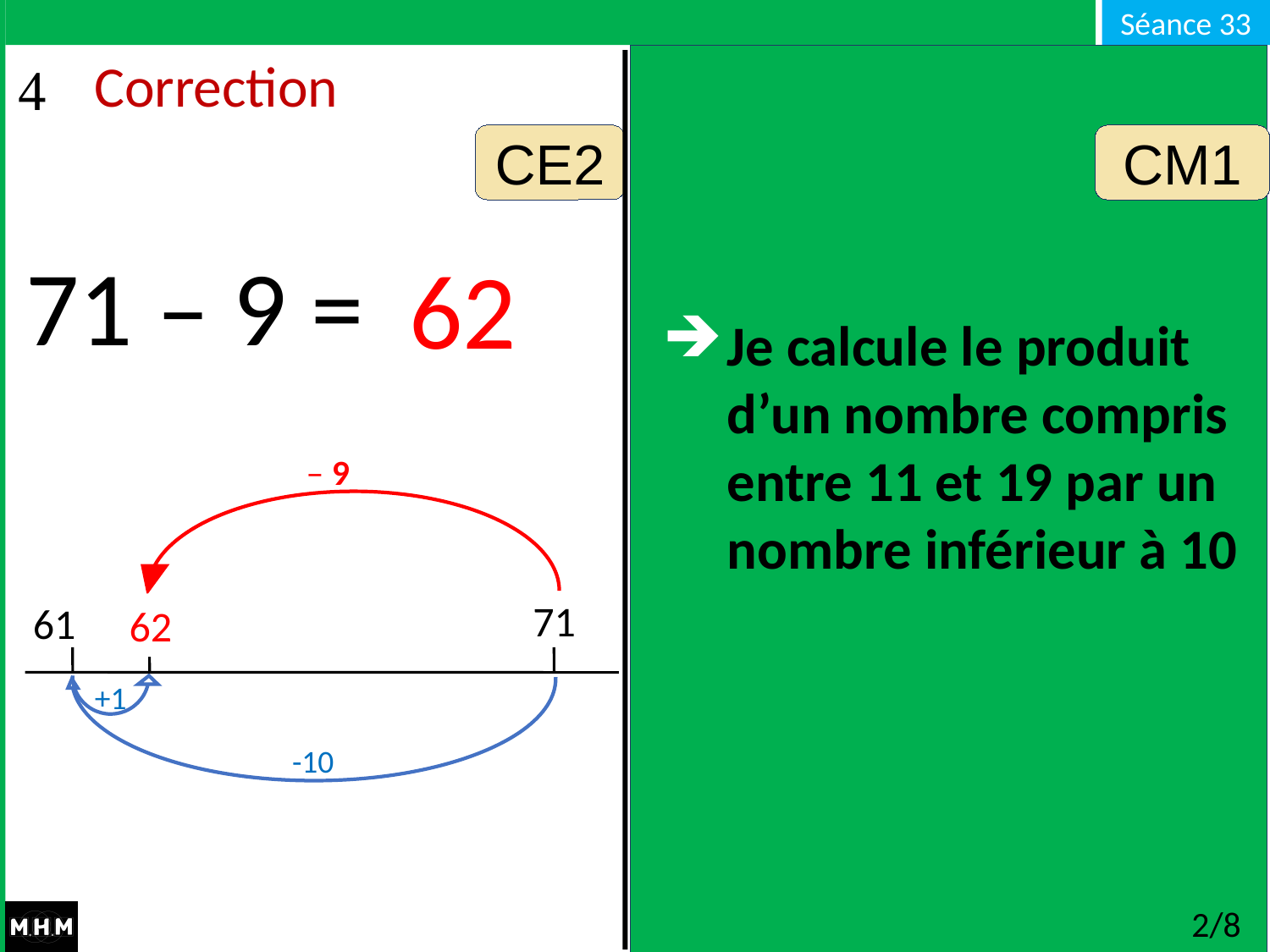

Correction
CE2
CM1
71 – 9 =
62

Je calcule le produit d’un nombre compris entre 11 et 19 par un nombre inférieur à 10
– 9

71
61
?
62
+1

-10
# 2/8